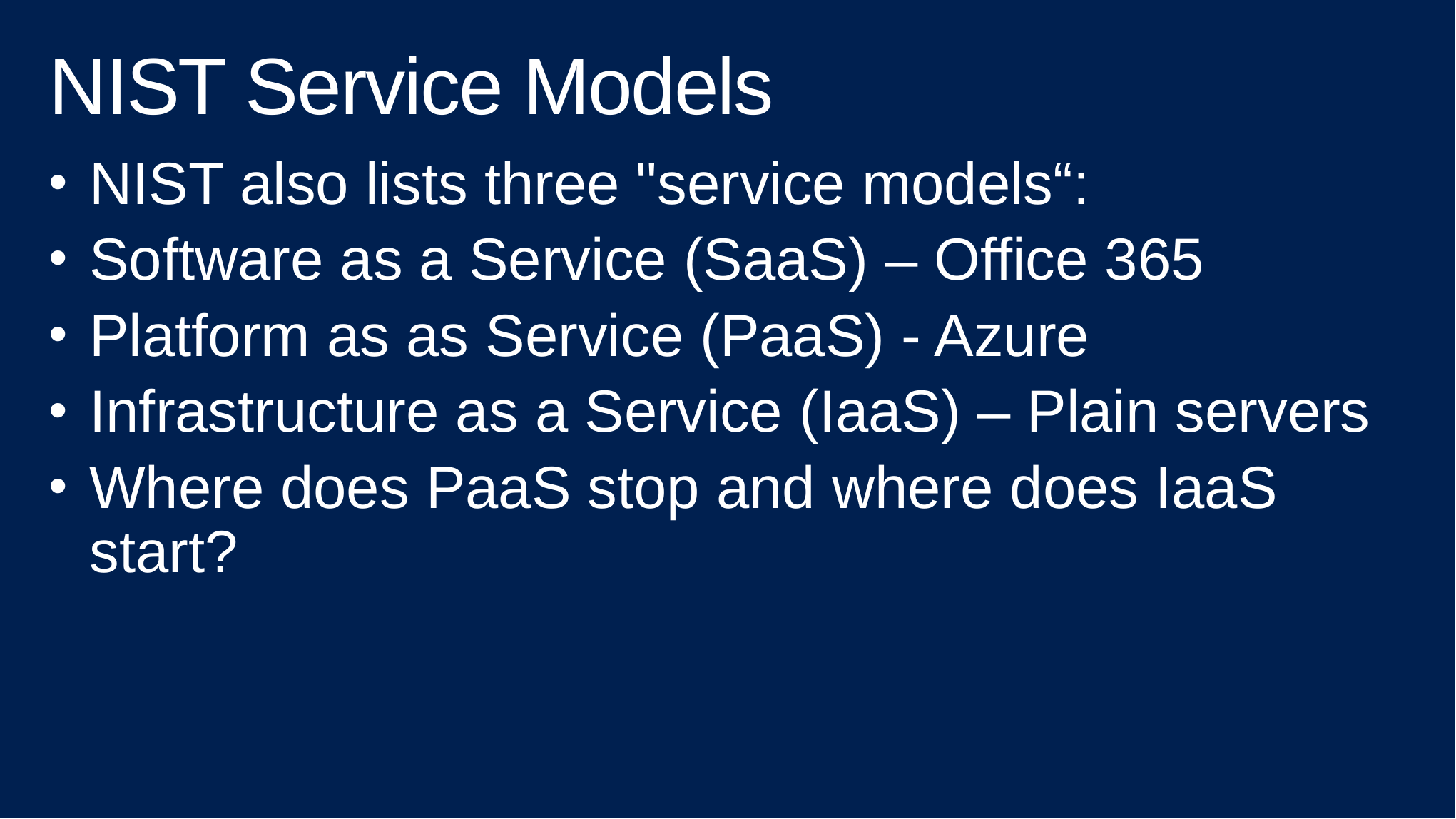

# NIST Service Models
NIST also lists three "service models“:
Software as a Service (SaaS) – Office 365
Platform as as Service (PaaS) - Azure
Infrastructure as a Service (IaaS) – Plain servers
Where does PaaS stop and where does IaaS start?